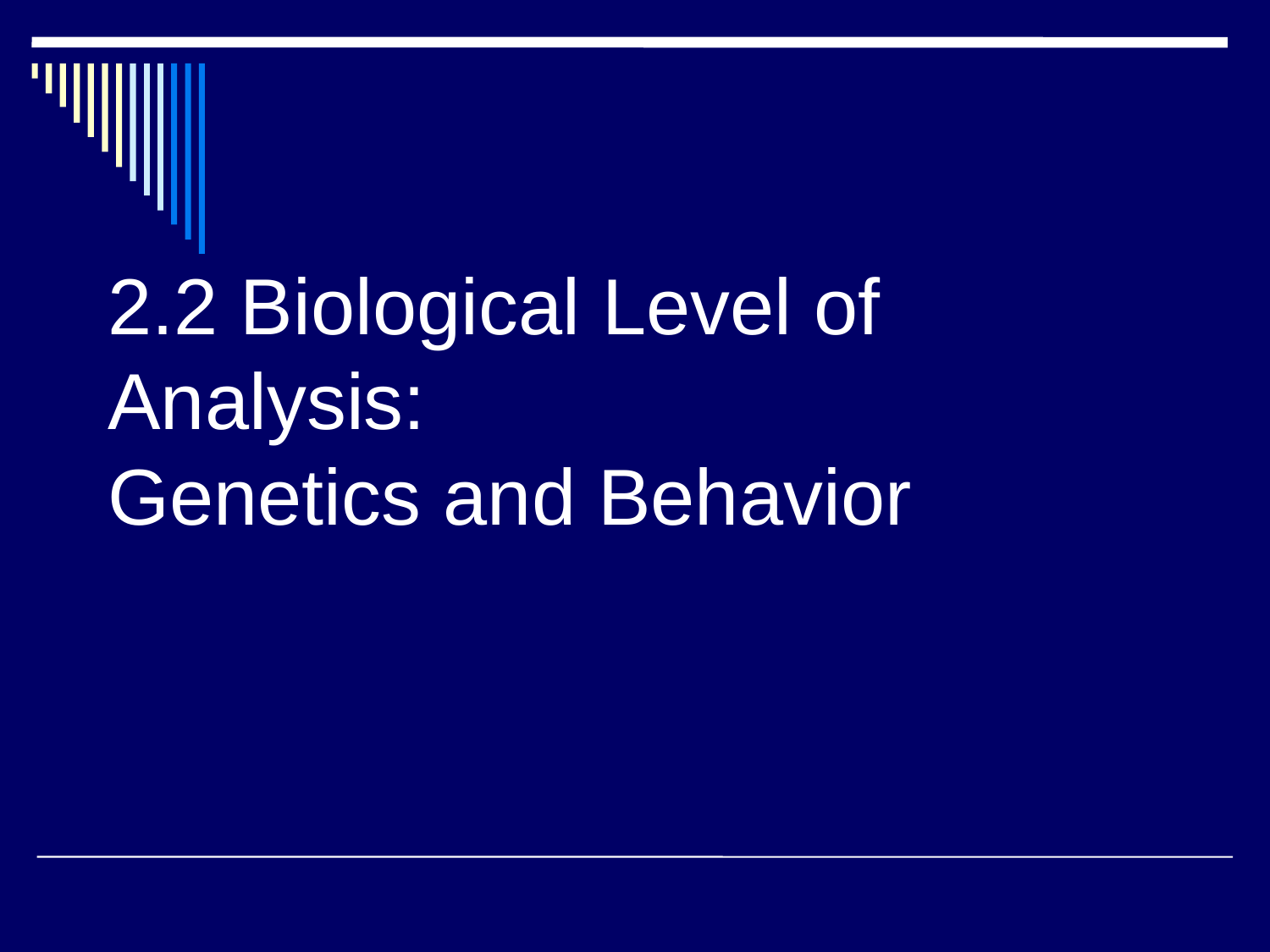

2.2 Biological Level of Analysis:
Genetics and Behavior